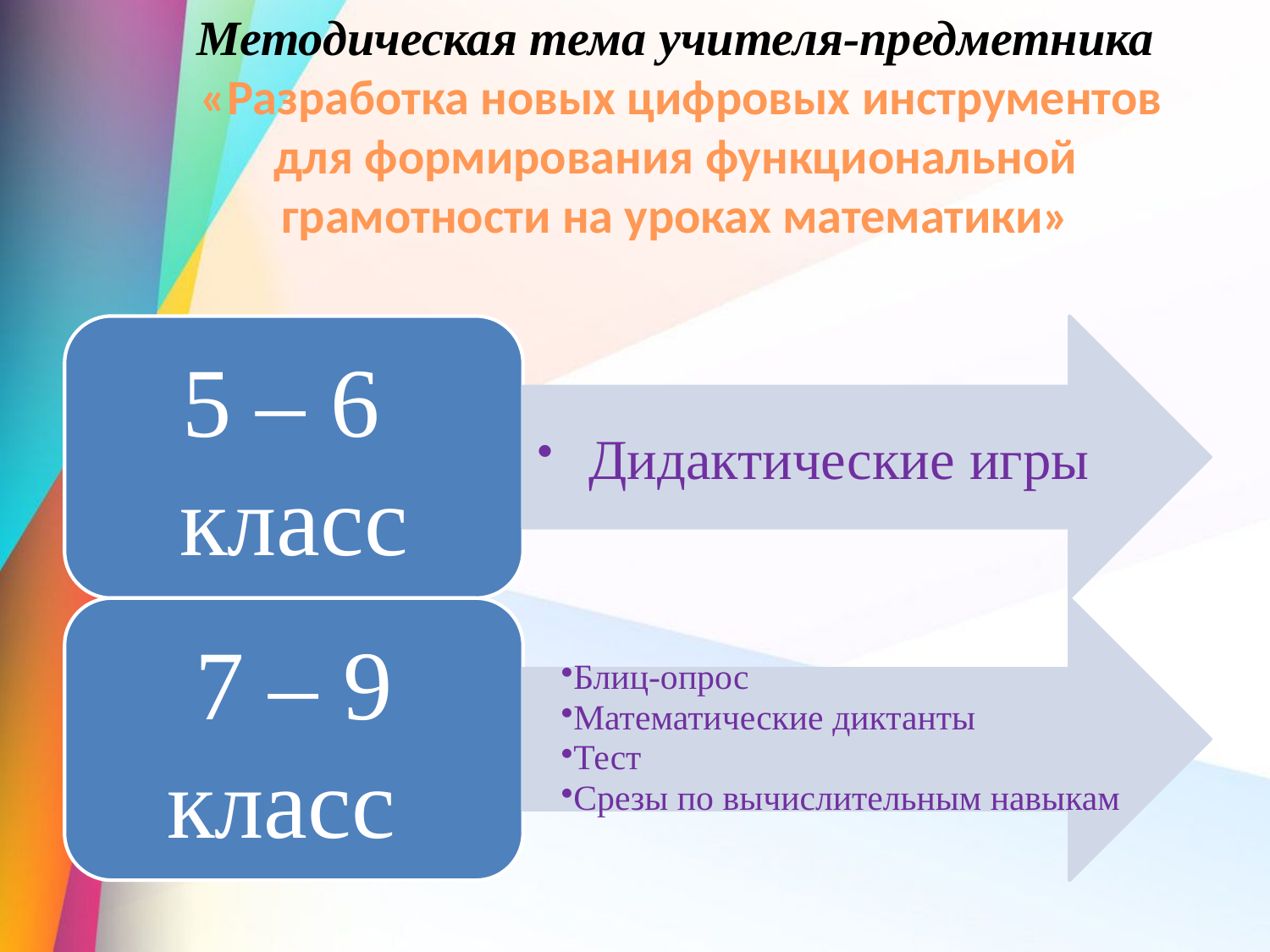

Методическая тема учителя-предметника
 «Разработка новых цифровых инструментов для формирования функциональной грамотности на уроках математики»

5 – 6  класс
 Дидактические игры
7 – 9
класс
Математические диктанты
Блиц-опрос
Тест
Срезы по вычислительным навыкам